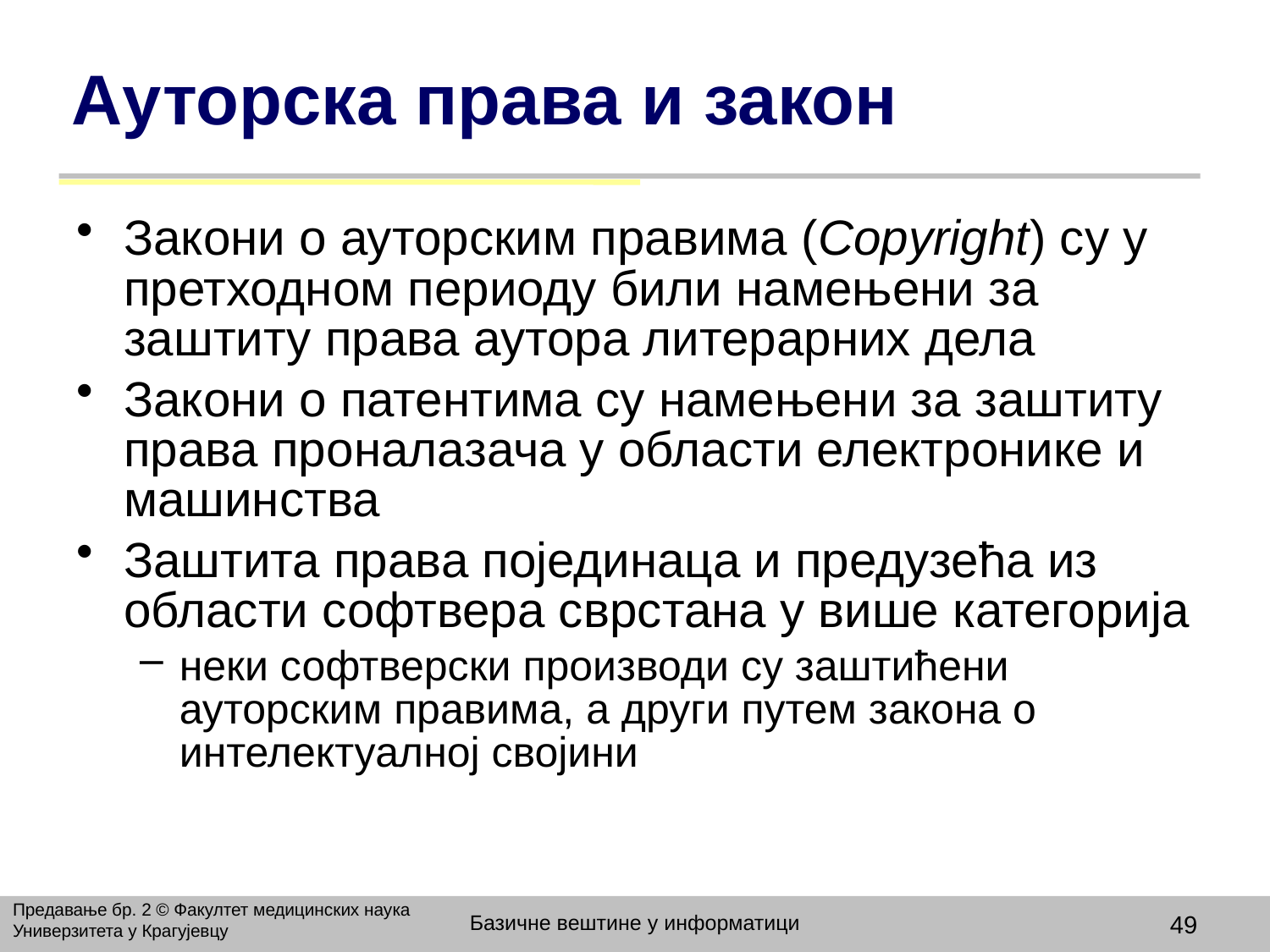

# Ауторска права и закон
Закони о ауторским правима (Copyright) су у претходном периоду били намењени за заштиту права аутора литерарних дела
Закони о патентима су намењени за заштиту права проналазача у области електронике и машинства
Заштита права појединаца и предузећа из области софтвера сврстана у више категорија
неки софтверски производи су заштићени ауторским правима, а други путем закона о интелектуалној својини
Предавање бр. 2 © Факултет медицинских наука Универзитета у Крагујевцу
Базичне вештине у информатици
49